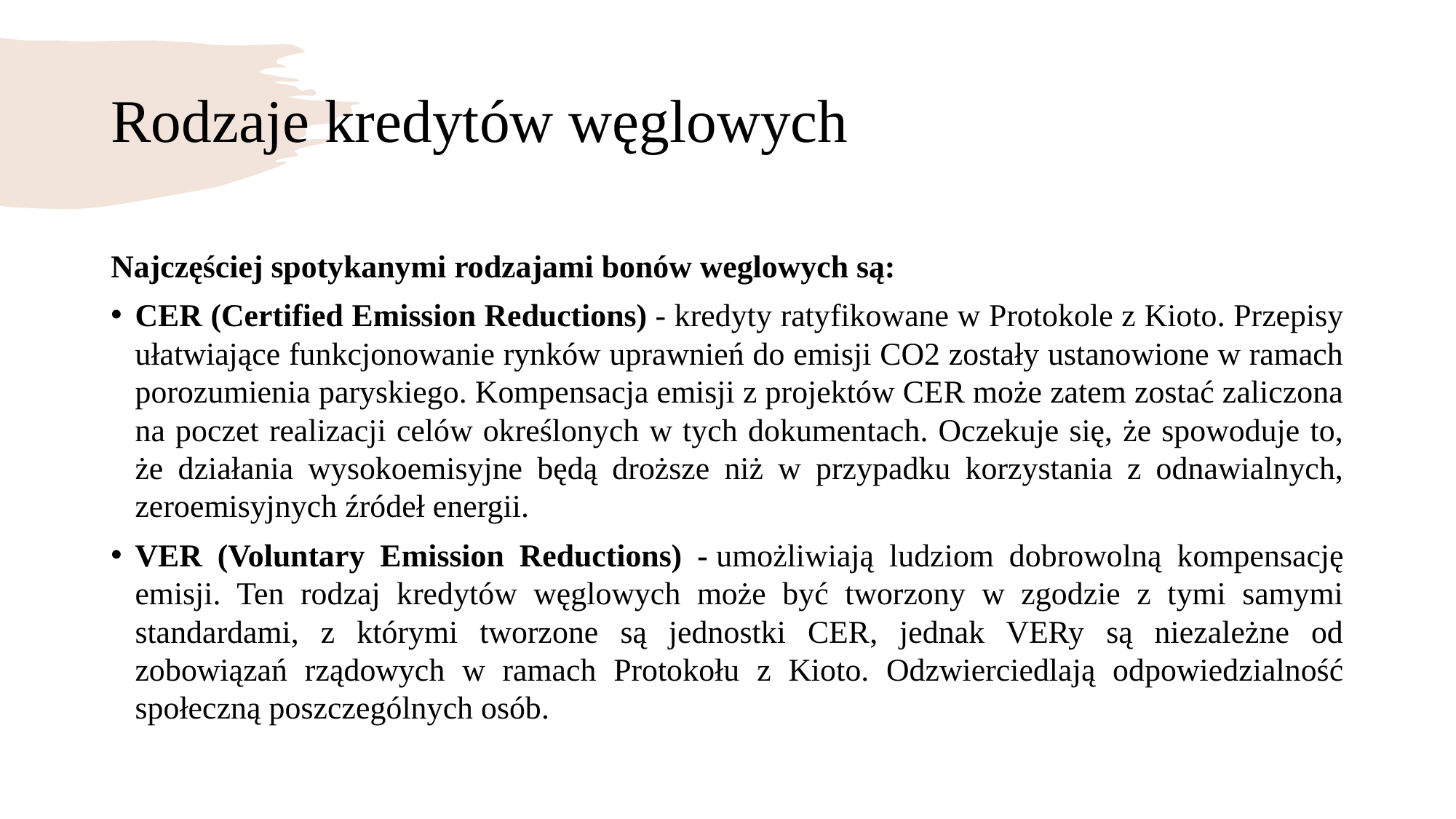

# Rodzaje kredytów węglowych
Najczęściej spotykanymi rodzajami bonów weglowych są:
CER (Certified Emission Reductions) - kredyty ratyfikowane w Protokole z Kioto. Przepisy ułatwiające funkcjonowanie rynków uprawnień do emisji CO2 zostały ustanowione w ramach porozumienia paryskiego. Kompensacja emisji z projektów CER może zatem zostać zaliczona na poczet realizacji celów określonych w tych dokumentach. Oczekuje się, że spowoduje to, że działania wysokoemisyjne będą droższe niż w przypadku korzystania z odnawialnych, zeroemisyjnych źródeł energii.
VER (Voluntary Emission Reductions) - umożliwiają ludziom dobrowolną kompensację emisji. Ten rodzaj kredytów węglowych może być tworzony w zgodzie z tymi samymi standardami, z którymi tworzone są jednostki CER, jednak VERy są niezależne od zobowiązań rządowych w ramach Protokołu z Kioto. Odzwierciedlają odpowiedzialność społeczną poszczególnych osób.